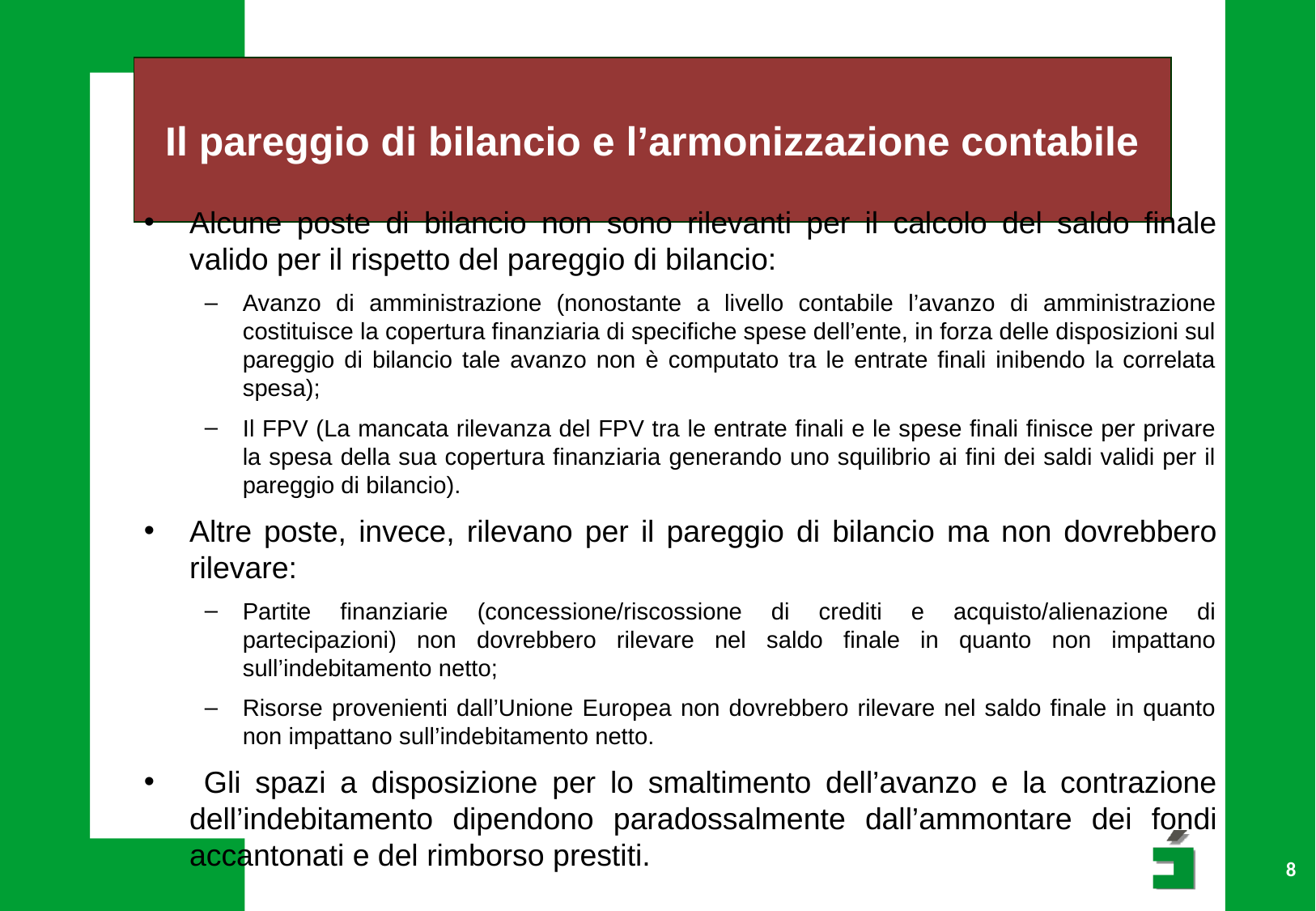

# Il pareggio di bilancio e l’armonizzazione contabile
Alcune poste di bilancio non sono rilevanti per il calcolo del saldo finale valido per il rispetto del pareggio di bilancio:
Avanzo di amministrazione (nonostante a livello contabile l’avanzo di amministrazione costituisce la copertura finanziaria di specifiche spese dell’ente, in forza delle disposizioni sul pareggio di bilancio tale avanzo non è computato tra le entrate finali inibendo la correlata spesa);
Il FPV (La mancata rilevanza del FPV tra le entrate finali e le spese finali finisce per privare la spesa della sua copertura finanziaria generando uno squilibrio ai fini dei saldi validi per il pareggio di bilancio).
Altre poste, invece, rilevano per il pareggio di bilancio ma non dovrebbero rilevare:
Partite finanziarie (concessione/riscossione di crediti e acquisto/alienazione di partecipazioni) non dovrebbero rilevare nel saldo finale in quanto non impattano sull’indebitamento netto;
Risorse provenienti dall’Unione Europea non dovrebbero rilevare nel saldo finale in quanto non impattano sull’indebitamento netto.
 Gli spazi a disposizione per lo smaltimento dell’avanzo e la contrazione dell’indebitamento dipendono paradossalmente dall’ammontare dei fondi accantonati e del rimborso prestiti.

8